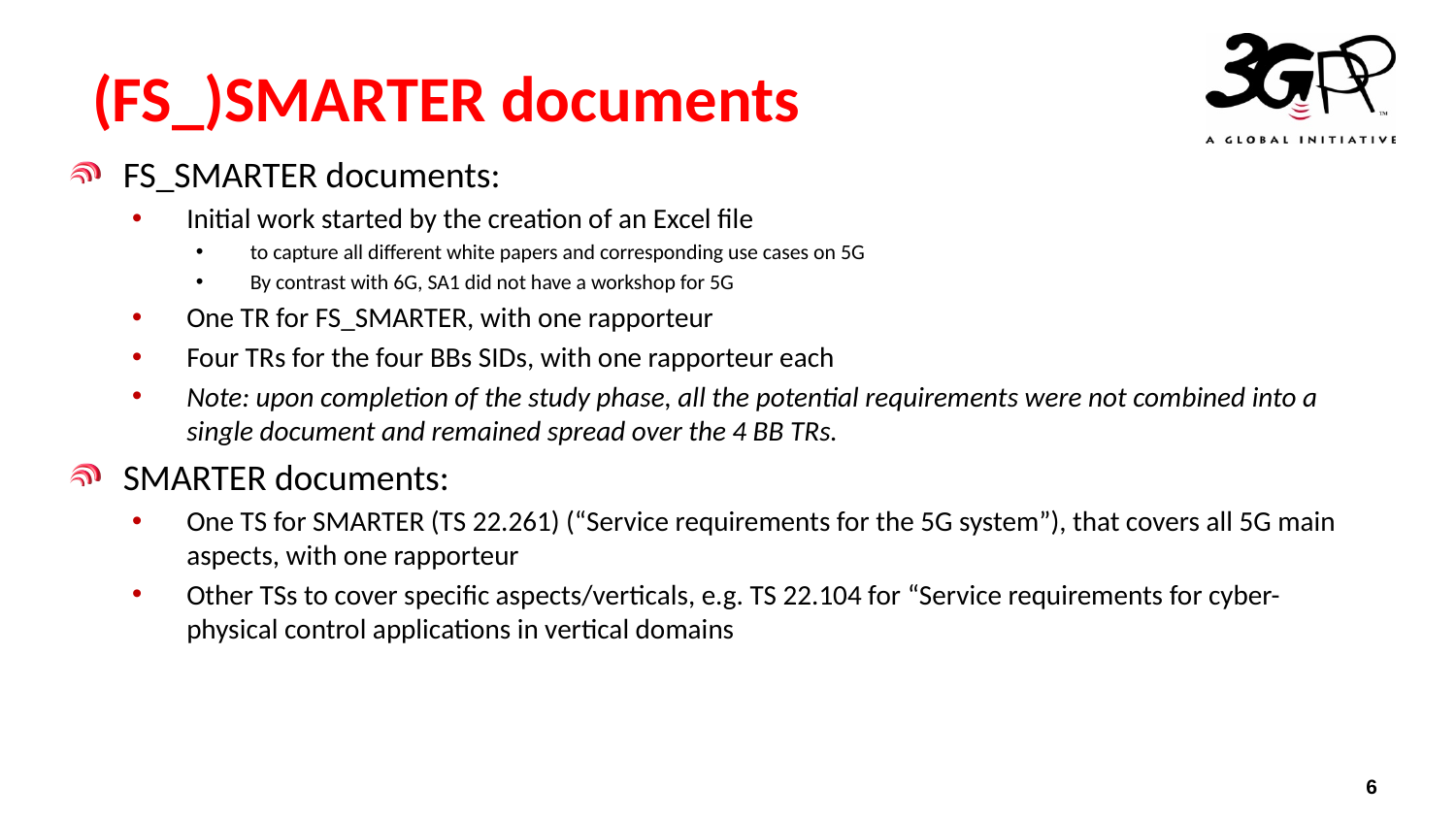

# (FS_)SMARTER documents
FS_SMARTER documents:
Initial work started by the creation of an Excel file
to capture all different white papers and corresponding use cases on 5G
By contrast with 6G, SA1 did not have a workshop for 5G
One TR for FS_SMARTER, with one rapporteur
Four TRs for the four BBs SIDs, with one rapporteur each
Note: upon completion of the study phase, all the potential requirements were not combined into a single document and remained spread over the 4 BB TRs.
SMARTER documents:
One TS for SMARTER (TS 22.261) (“Service requirements for the 5G system”), that covers all 5G main aspects, with one rapporteur
Other TSs to cover specific aspects/verticals, e.g. TS 22.104 for “Service requirements for cyber-physical control applications in vertical domains